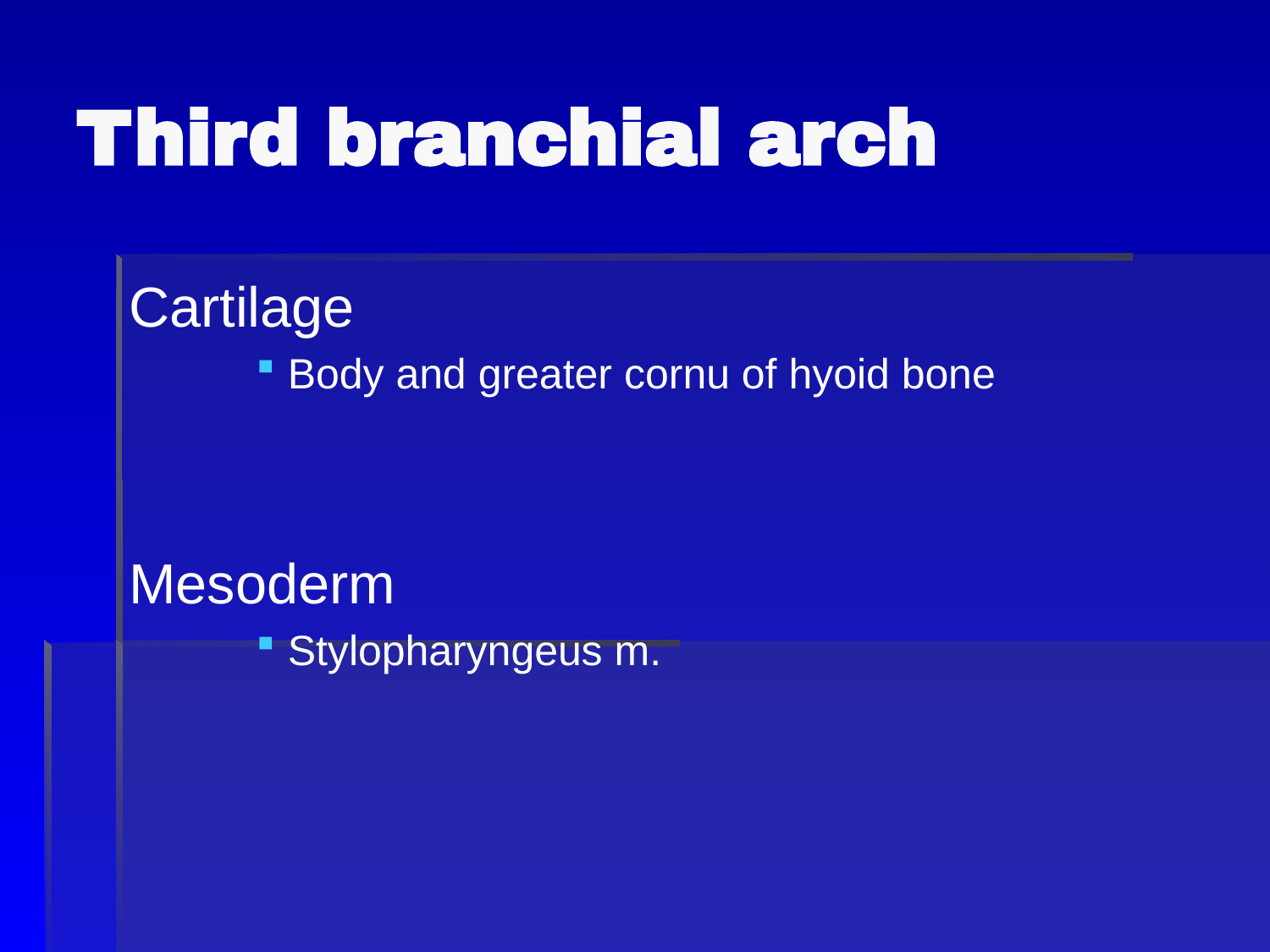

# Third branchial arch
Cartilage
Body and greater cornu of hyoid bone

Mesoderm
Stylopharyngeus m.